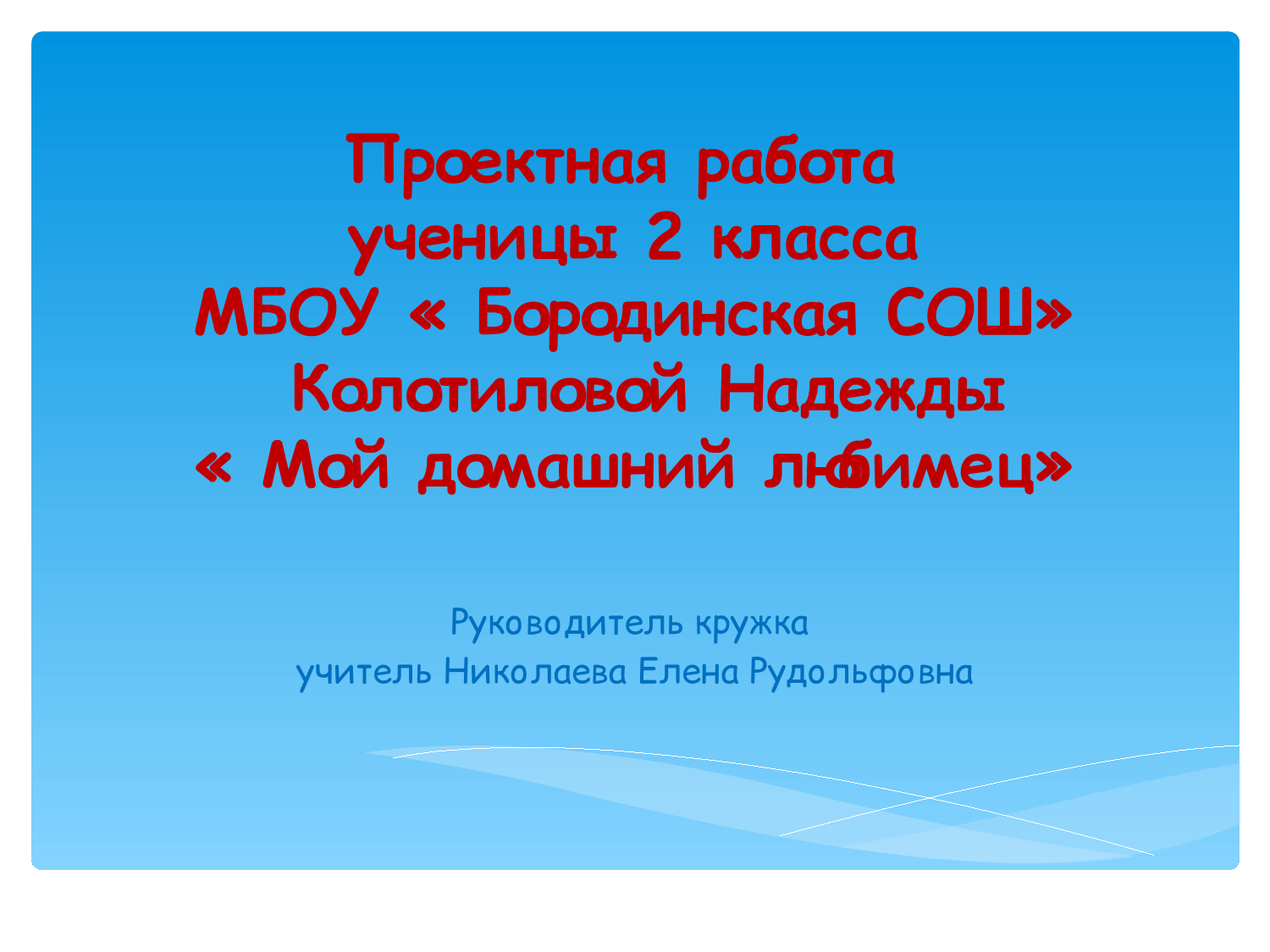

Проектная работа
ученицы 2 класса
МБОУ « Бородинская СОШ»
 Колотиловой Надежды
« Мой домашний любимец»

Руководитель кружка
учитель Николаева Елена Рудольфовна